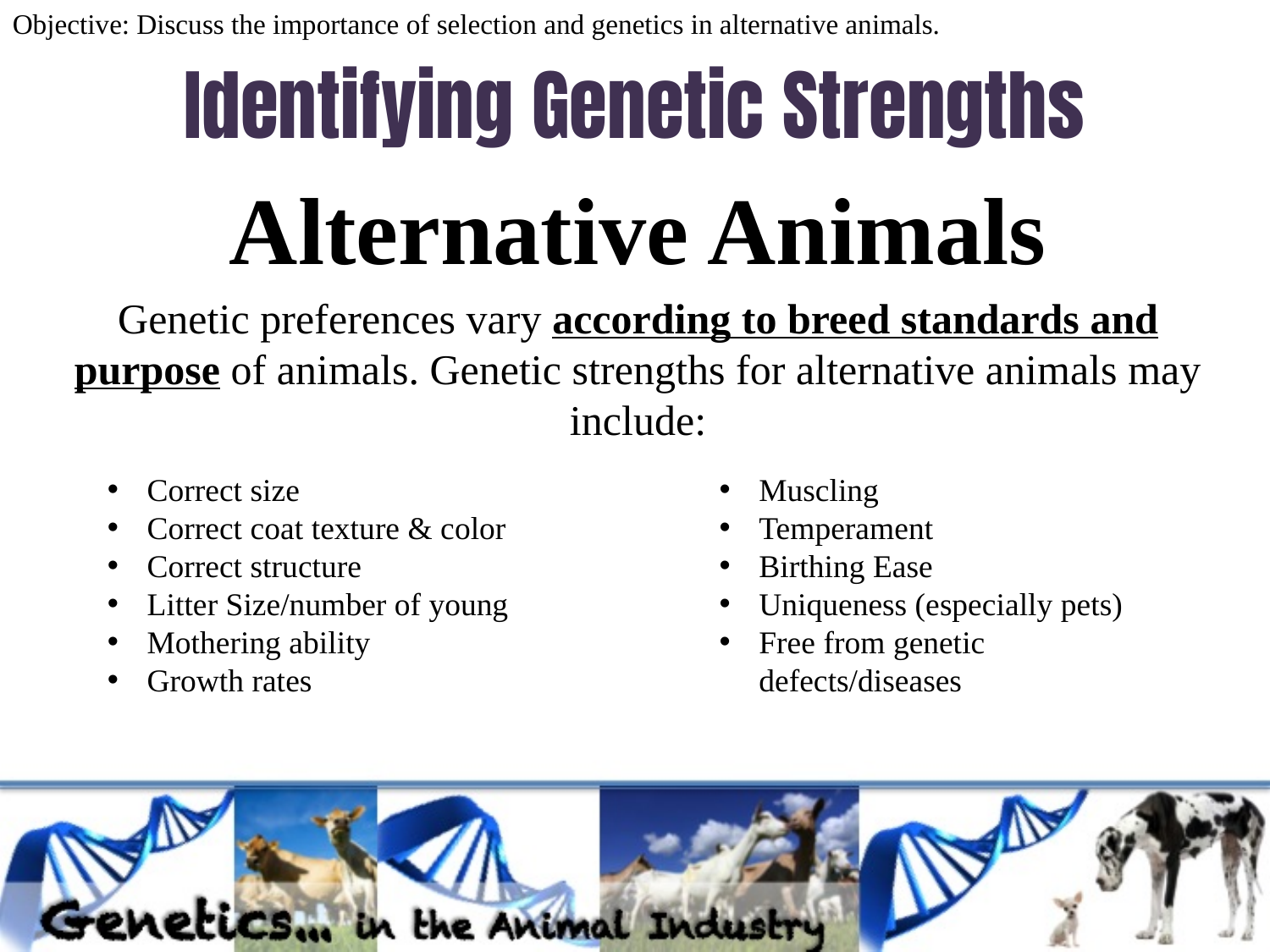

Objective: Discuss the importance of selection and genetics in alternative animals.
# Identifying Genetic Strengths
Alternative Animals
Genetic preferences vary according to breed standards and purpose of animals. Genetic strengths for alternative animals may include:
Correct size
Correct coat texture & color
Correct structure
Litter Size/number of young
Mothering ability
Growth rates
Muscling
Temperament
Birthing Ease
Uniqueness (especially pets)
Free from genetic defects/diseases